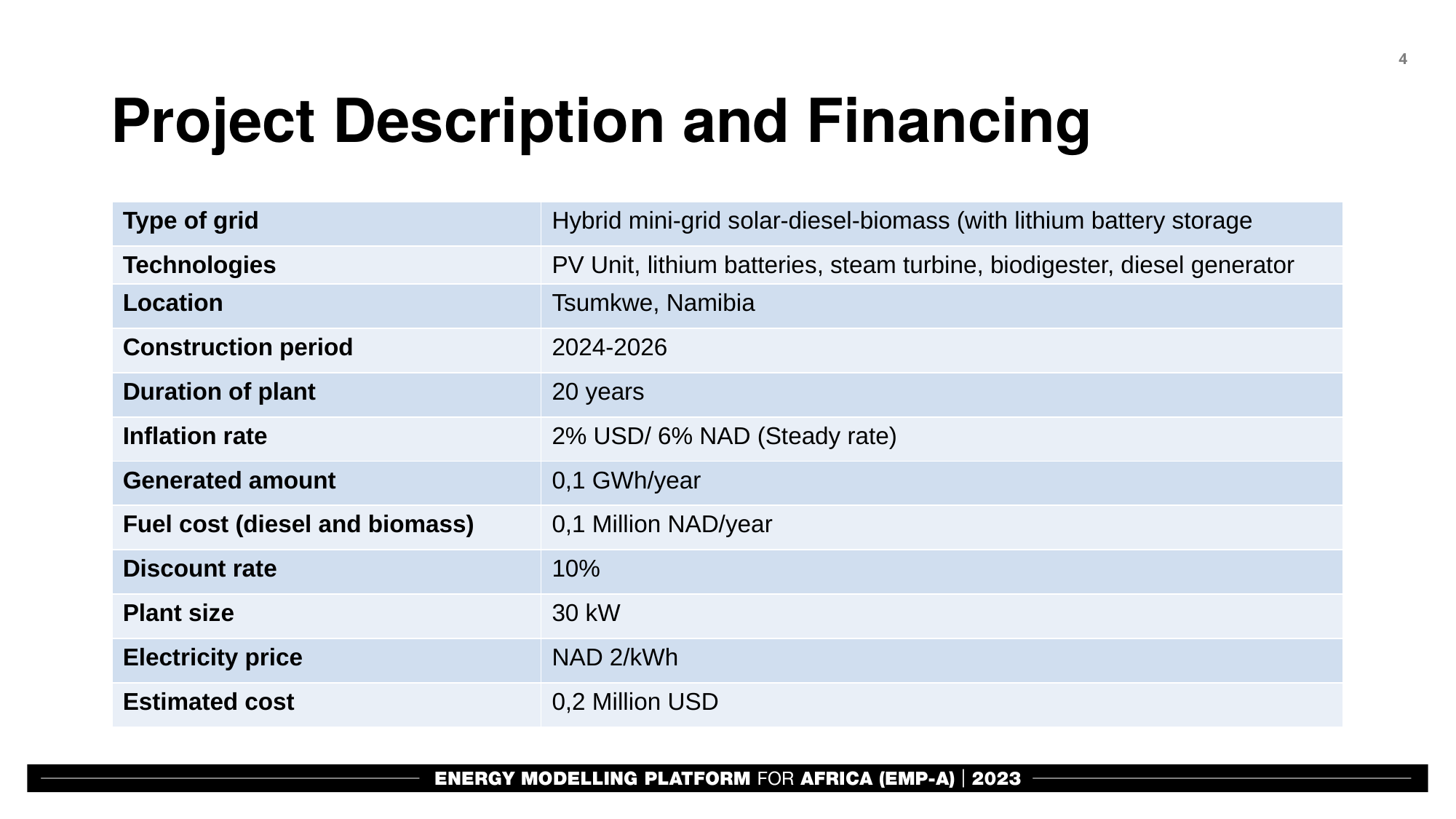

# Project Description and Financing
| Type of grid | Hybrid mini-grid solar-diesel-biomass (with lithium battery storage |
| --- | --- |
| Technologies | PV Unit, lithium batteries, steam turbine, biodigester, diesel generator |
| Location | Tsumkwe, Namibia |
| Construction period | 2024-2026 |
| Duration of plant | 20 years |
| Inflation rate | 2% USD/ 6% NAD (Steady rate) |
| Generated amount | 0,1 GWh/year |
| Fuel cost (diesel and biomass) | 0,1 Million NAD/year |
| Discount rate | 10% |
| Plant size | 30 kW |
| Electricity price | NAD 2/kWh |
| Estimated cost | 0,2 Million USD |